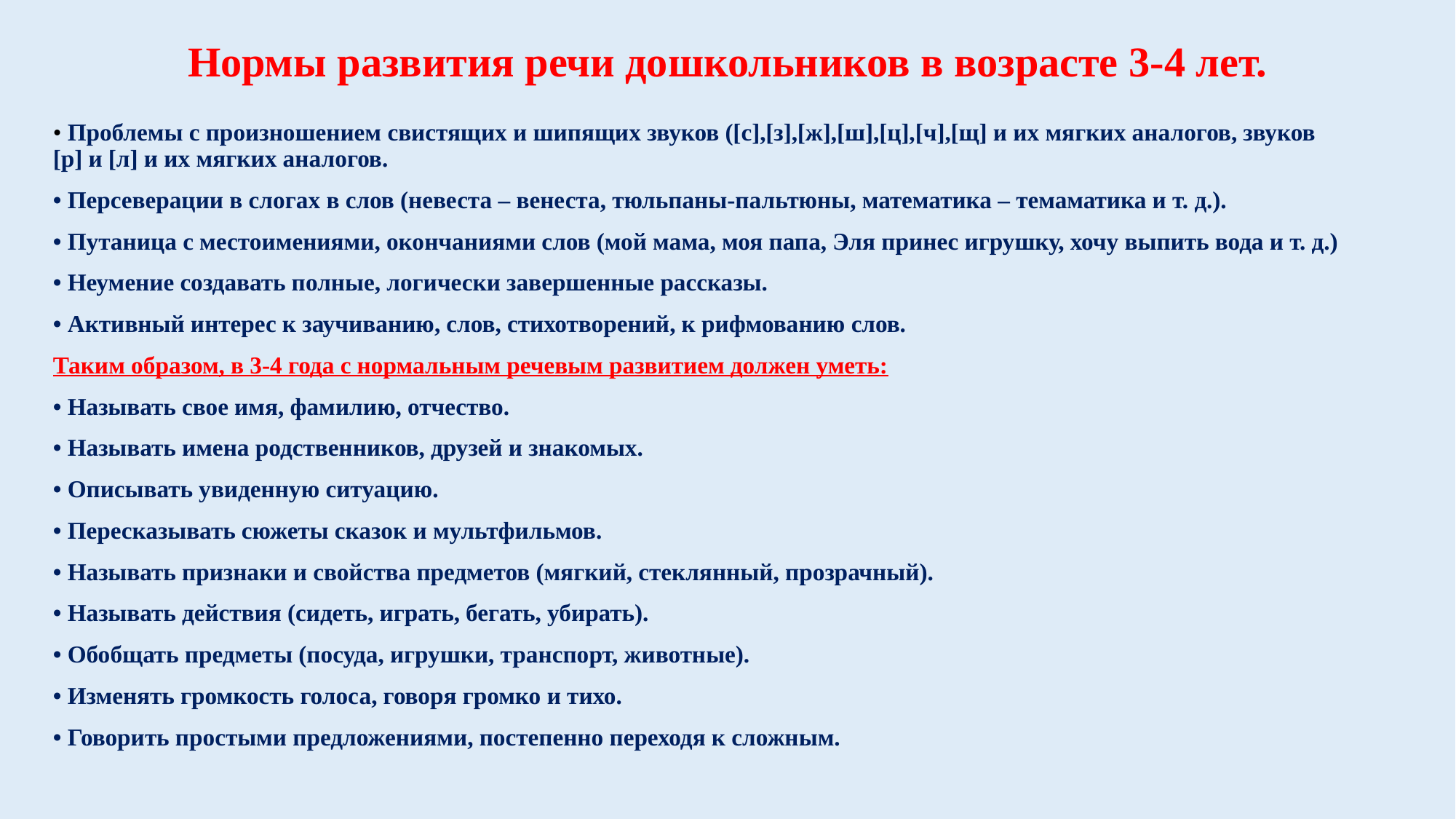

# Нормы развития речи дошкольников в возрасте 3-4 лет.
• Проблемы с произношением свистящих и шипящих звуков ([с],[з],[ж],[ш],[ц],[ч],[щ] и их мягких аналогов, звуков [р] и [л] и их мягких аналогов.
• Персеверации в слогах в слов (невеста – венеста, тюльпаны-пальтюны, математика – темаматика и т. д.).
• Путаница с местоимениями, окончаниями слов (мой мама, моя папа, Эля принес игрушку, хочу выпить вода и т. д.)
• Неумение создавать полные, логически завершенные рассказы.
• Активный интерес к заучиванию, слов, стихотворений, к рифмованию слов.
Таким образом, в 3-4 года с нормальным речевым развитием должен уметь:
• Называть свое имя, фамилию, отчество.
• Называть имена родственников, друзей и знакомых.
• Описывать увиденную ситуацию.
• Пересказывать сюжеты сказок и мультфильмов.
• Называть признаки и свойства предметов (мягкий, стеклянный, прозрачный).
• Называть действия (сидеть, играть, бегать, убирать).
• Обобщать предметы (посуда, игрушки, транспорт, животные).
• Изменять громкость голоса, говоря громко и тихо.
• Говорить простыми предложениями, постепенно переходя к сложным.